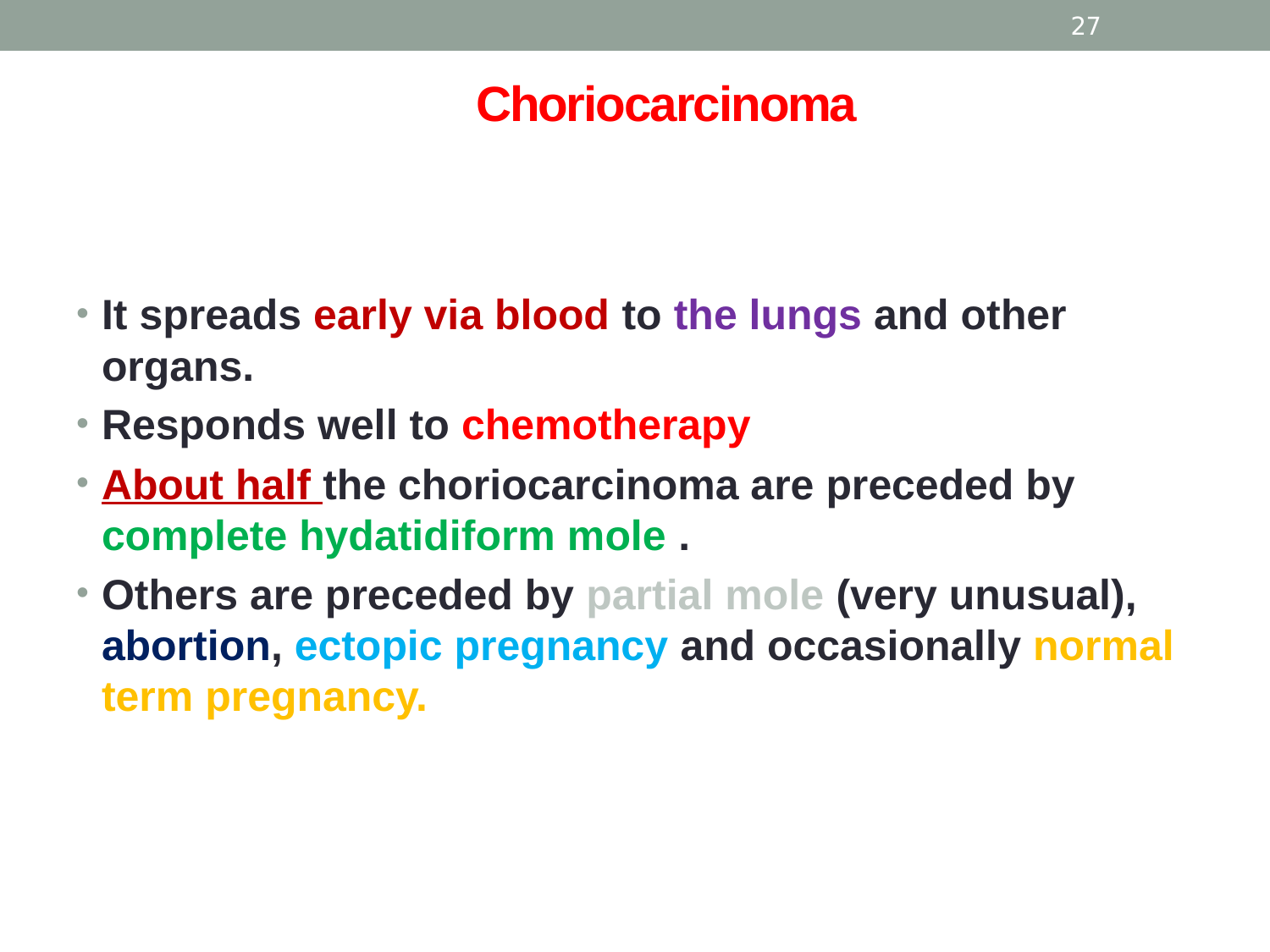

27
# Choriocarcinoma

It spreads early via blood to the lungs and other organs.
Responds well to chemotherapy
About half the choriocarcinoma are preceded by complete hydatidiform mole .
Others are preceded by partial mole (very unusual),  abortion, ectopic pregnancy and occasionally normal term pregnancy.